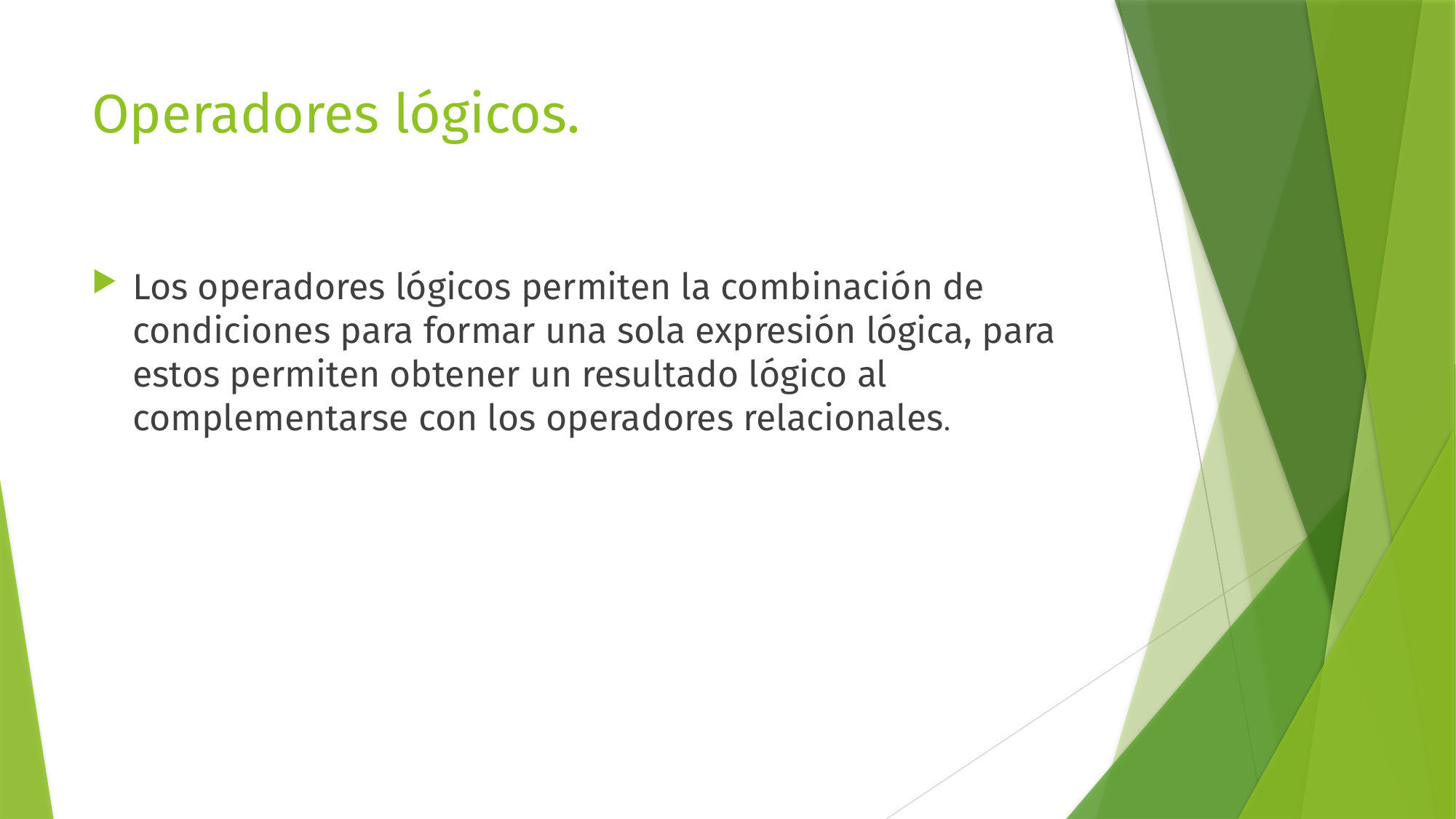

# Operadores lógicos.
Los operadores lógicos permiten la combinación de condiciones para formar una sola expresión lógica, para estos permiten obtener un resultado lógico al complementarse con los operadores relacionales.